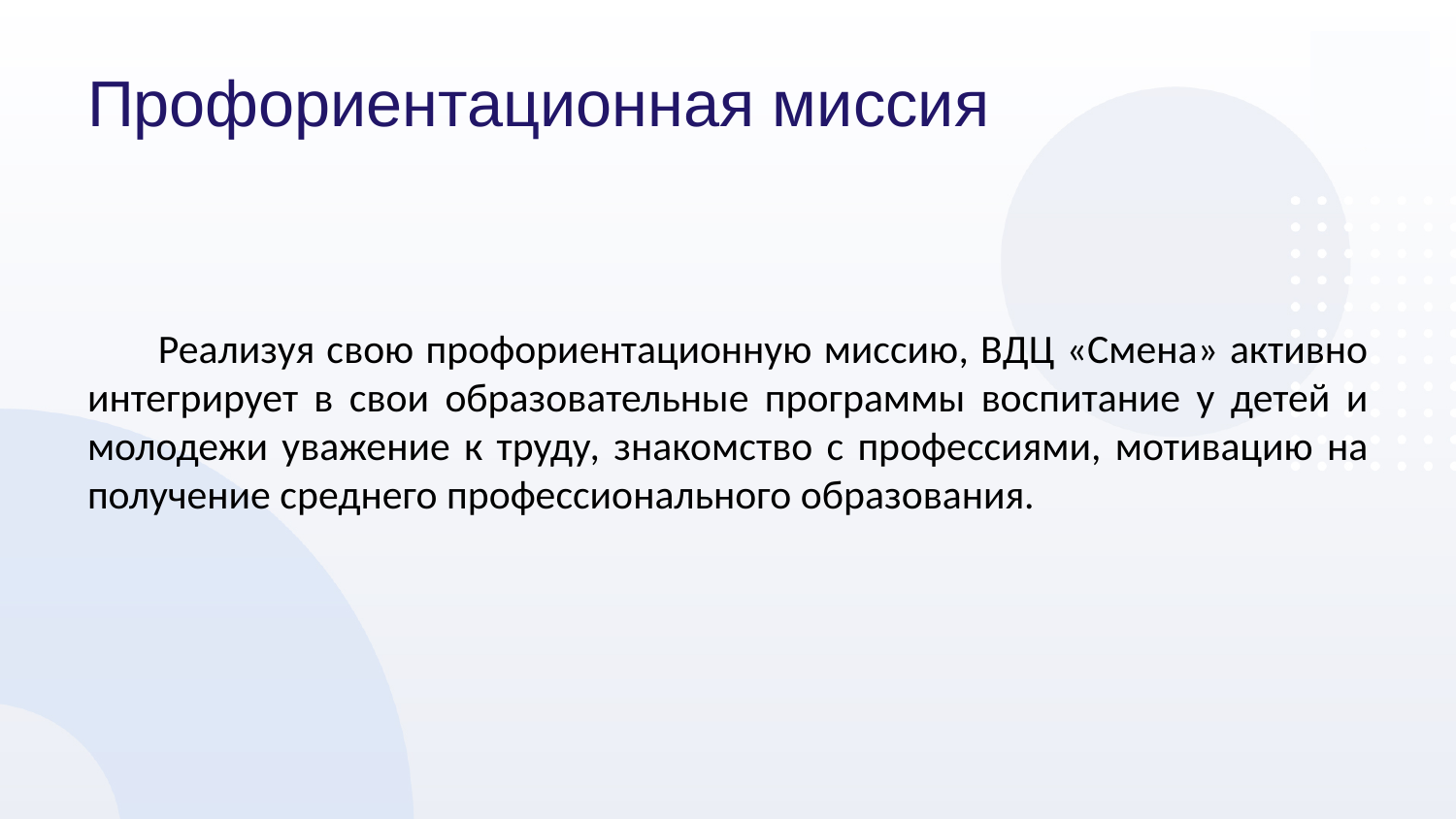

# Профориентационная миссия

      Реализуя свою профориентационную миссию, ВДЦ «Смена» активно интегрирует в свои образовательные программы воспитание у детей и молодежи уважение к труду, знакомство с профессиями, мотивацию на получение среднего профессионального образования.